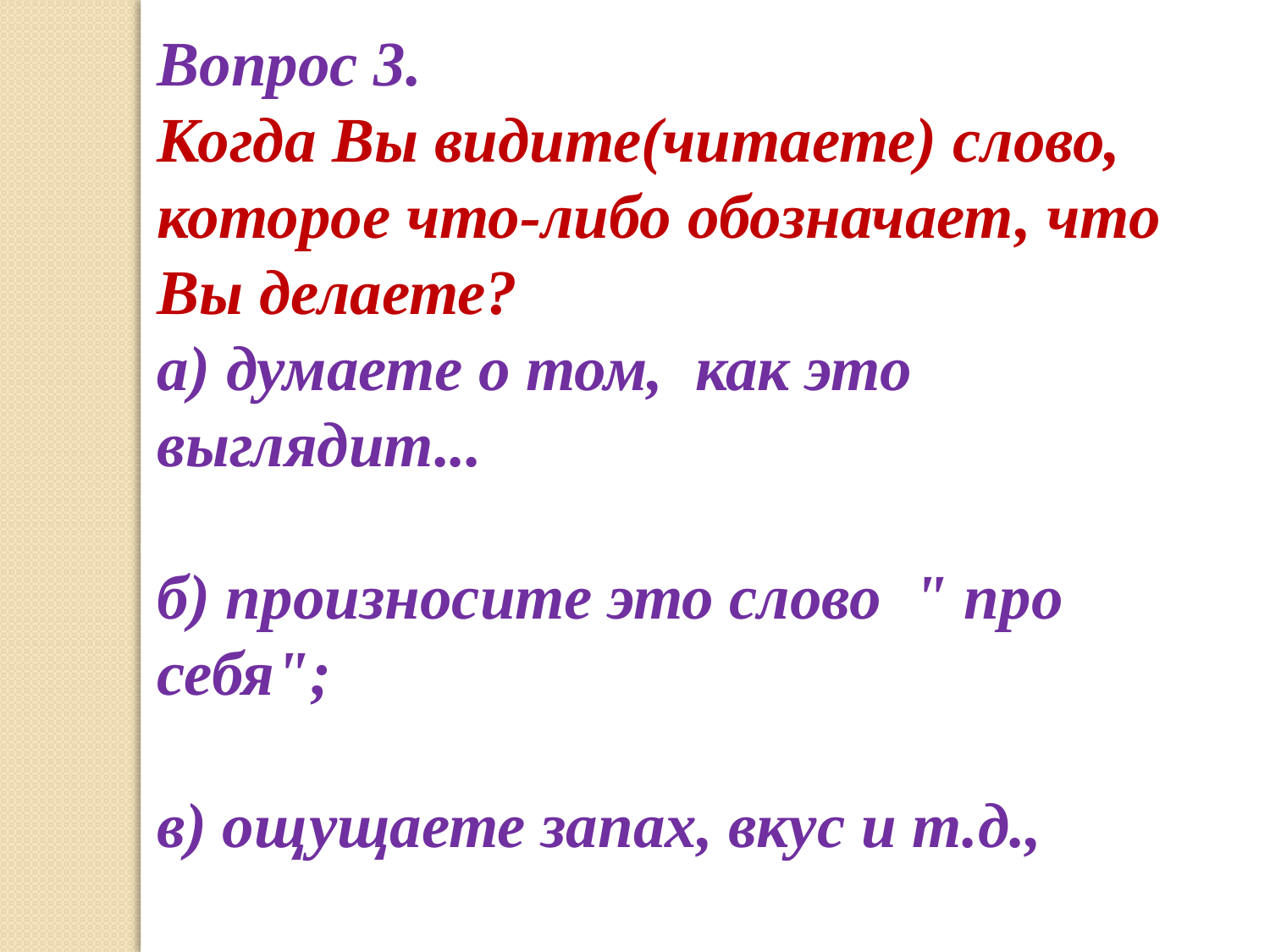

Вопрос 3.
Когда Вы видите(читаете) слово, которое что-либо обозначает, что Вы делаете?
а) думаете о том,  как это выглядит...

б) произносите это слово  " про себя";

в) ощущаете запах, вкус и т.д.,